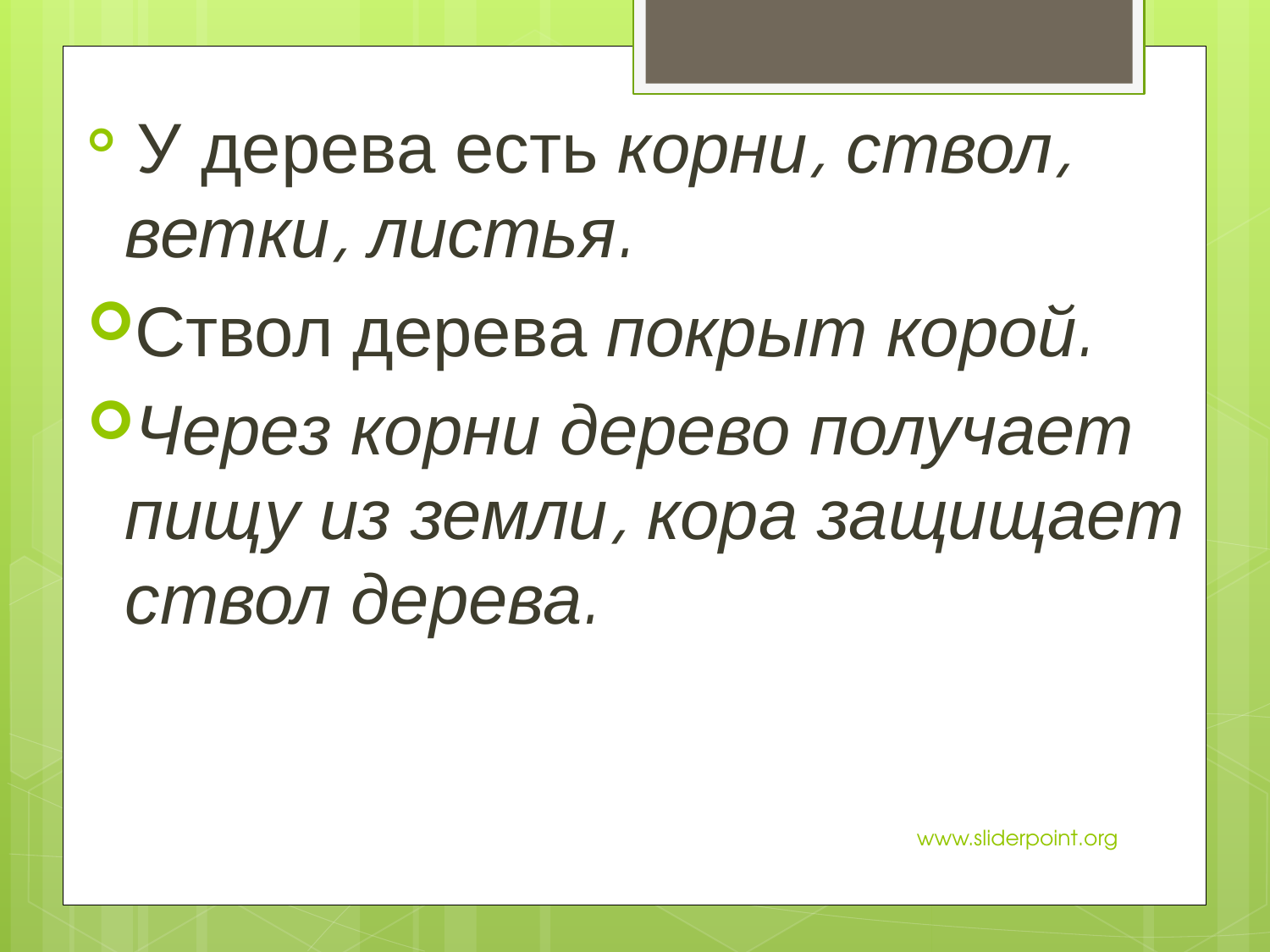

У дерева есть корни, ствол, ветки, листья.
Ствол дерева покрыт корой.
Через корни дерево получает пищу из земли, кора защищает ствол дерева.

www.sliderpoint.org